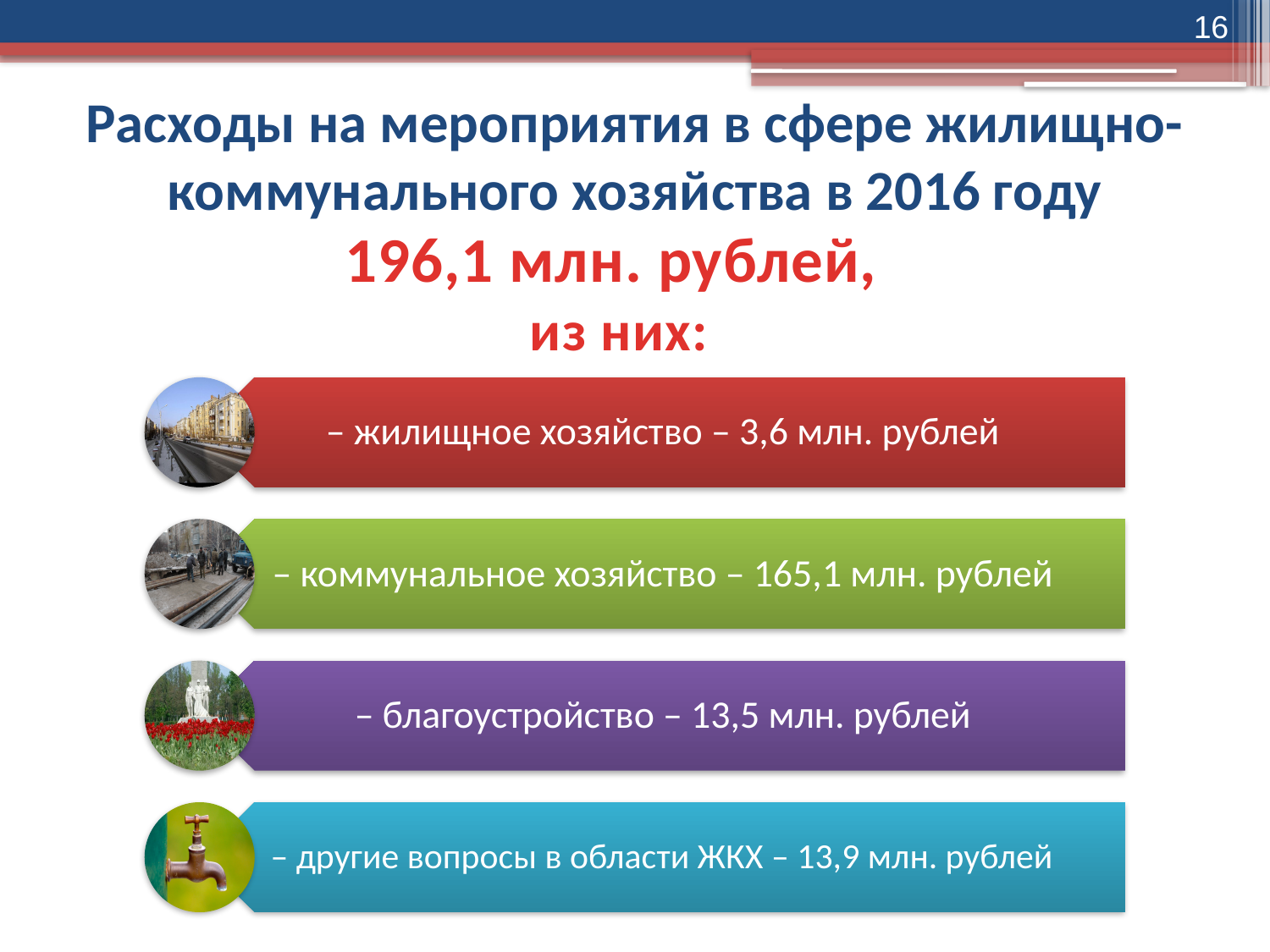

16
# Расходы на мероприятия в сфере жилищно-коммунального хозяйства в 2016 году
196,1 млн. рублей,
из них:
– жилищное хозяйство – 3,6 млн. рублей
– коммунальное хозяйство – 165,1 млн. рублей
– благоустройство – 13,5 млн. рублей
– другие вопросы в области ЖКХ – 13,9 млн. рублей